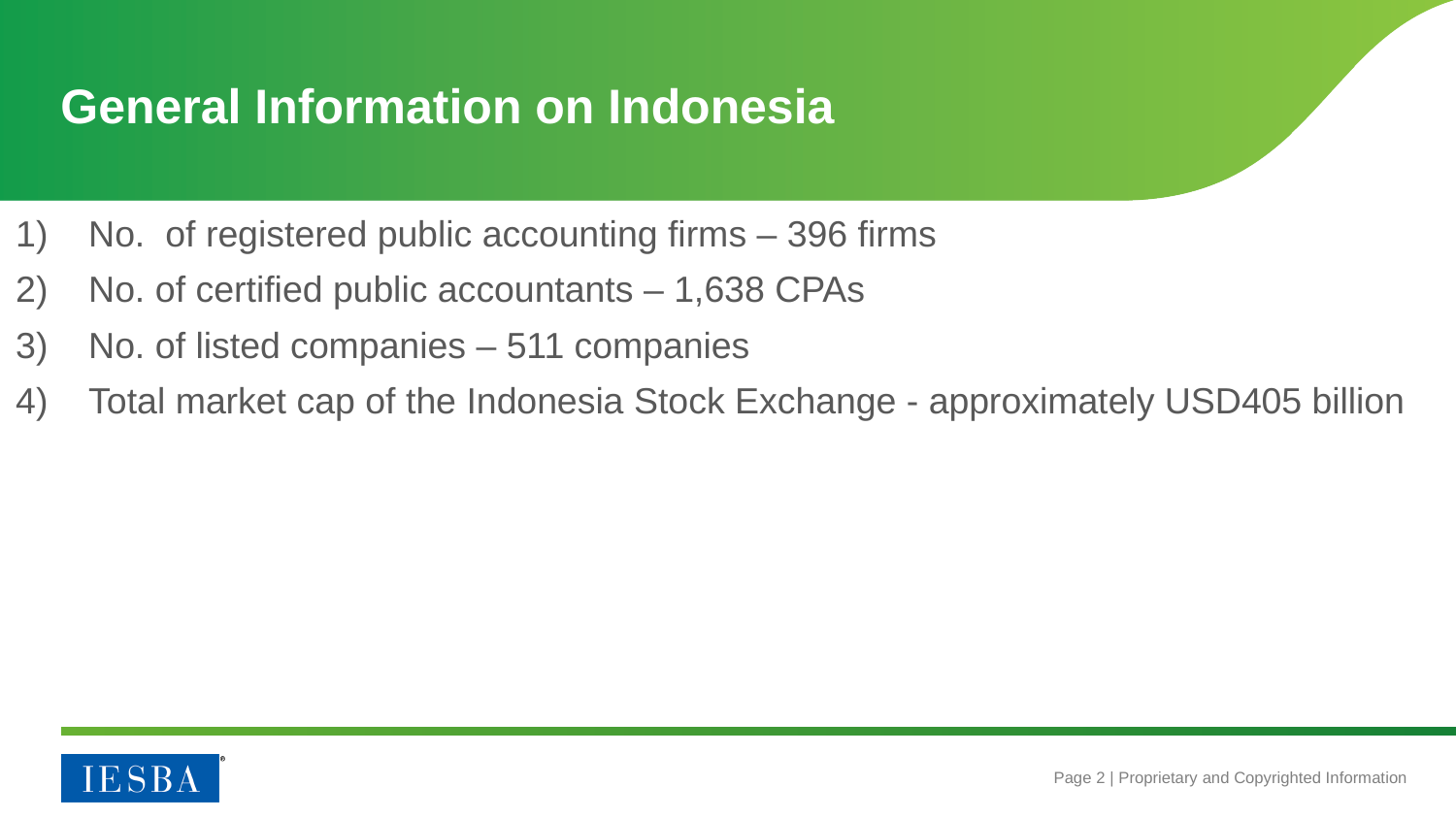

# General Information on Indonesia
No.  of registered public accounting firms – 396 firms
No. of certified public accountants – 1,638 CPAs
No. of listed companies – 511 companies
Total market cap of the Indonesia Stock Exchange - approximately USD405 billion